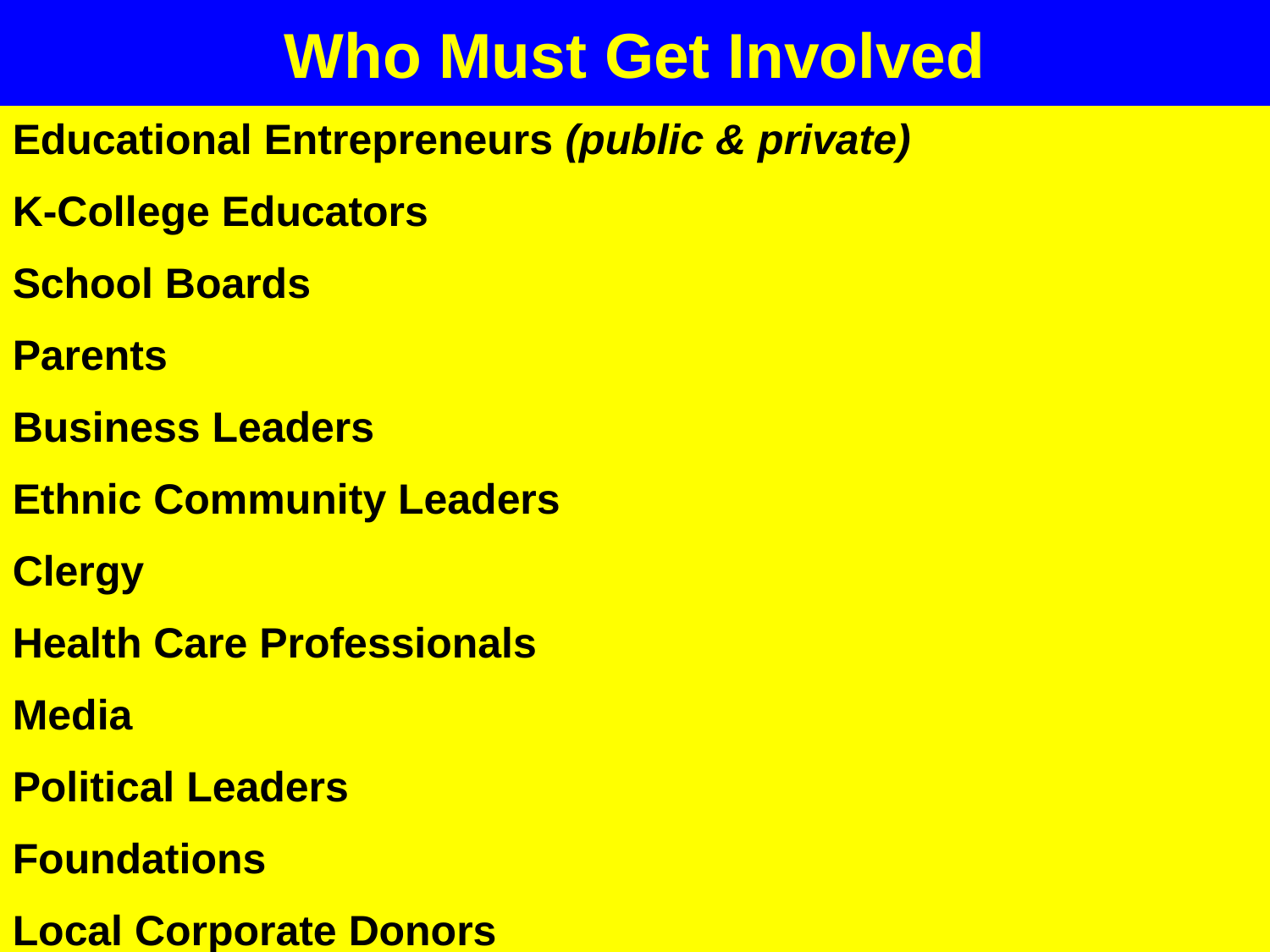

# Who Must Get Involved
Educational Entrepreneurs (public & private)
K-College Educators
School Boards
Parents
Business Leaders
Ethnic Community Leaders
Clergy
Health Care Professionals
Media
Political Leaders
Foundations
Local Corporate Donors